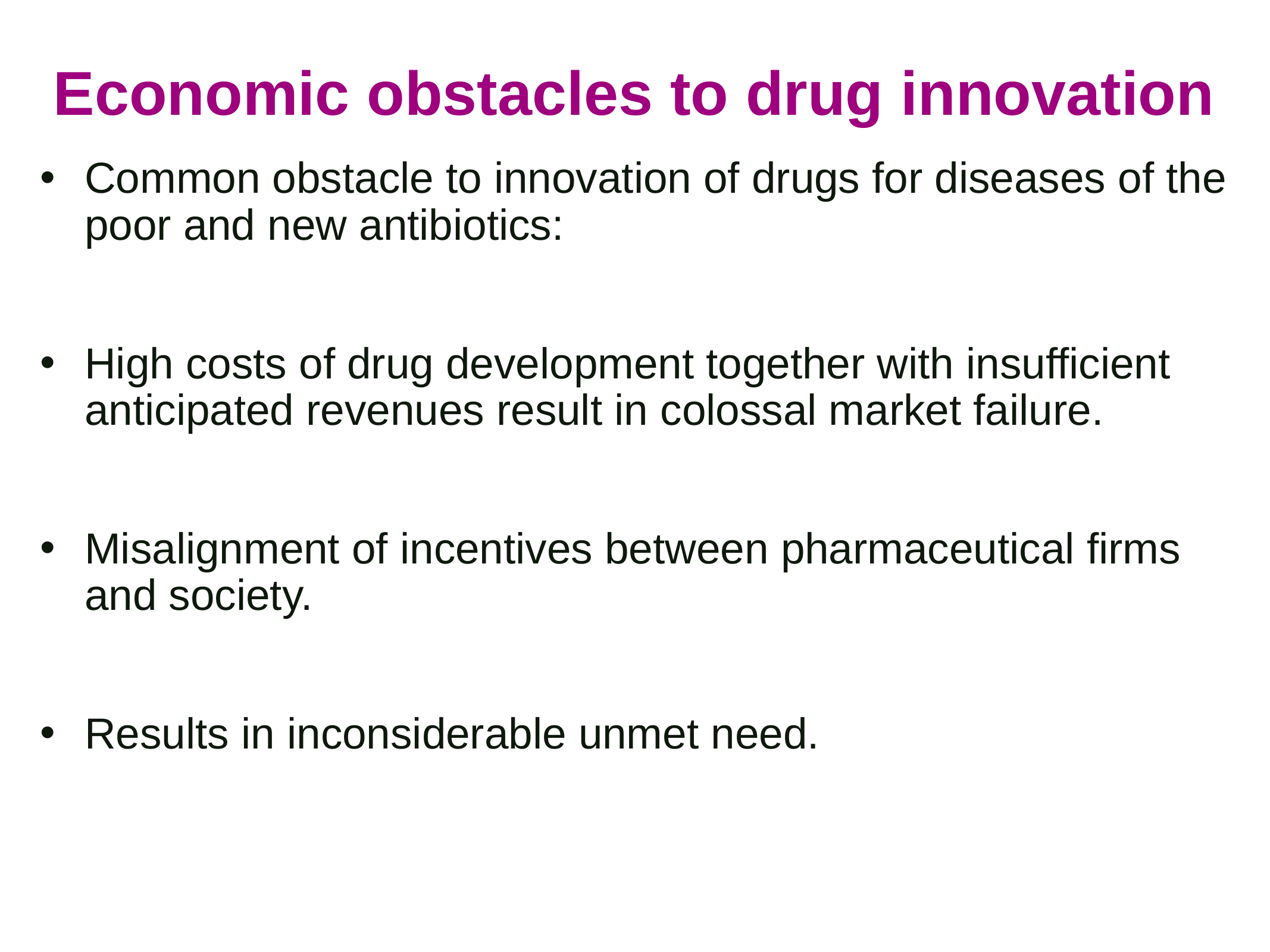

# Economic obstacles to drug innovation
Common obstacle to innovation of drugs for diseases of the poor and new antibiotics:

High costs of drug development together with insufficient anticipated revenues result in colossal market failure.

Misalignment of incentives between pharmaceutical firms and society.

Results in inconsiderable unmet need.